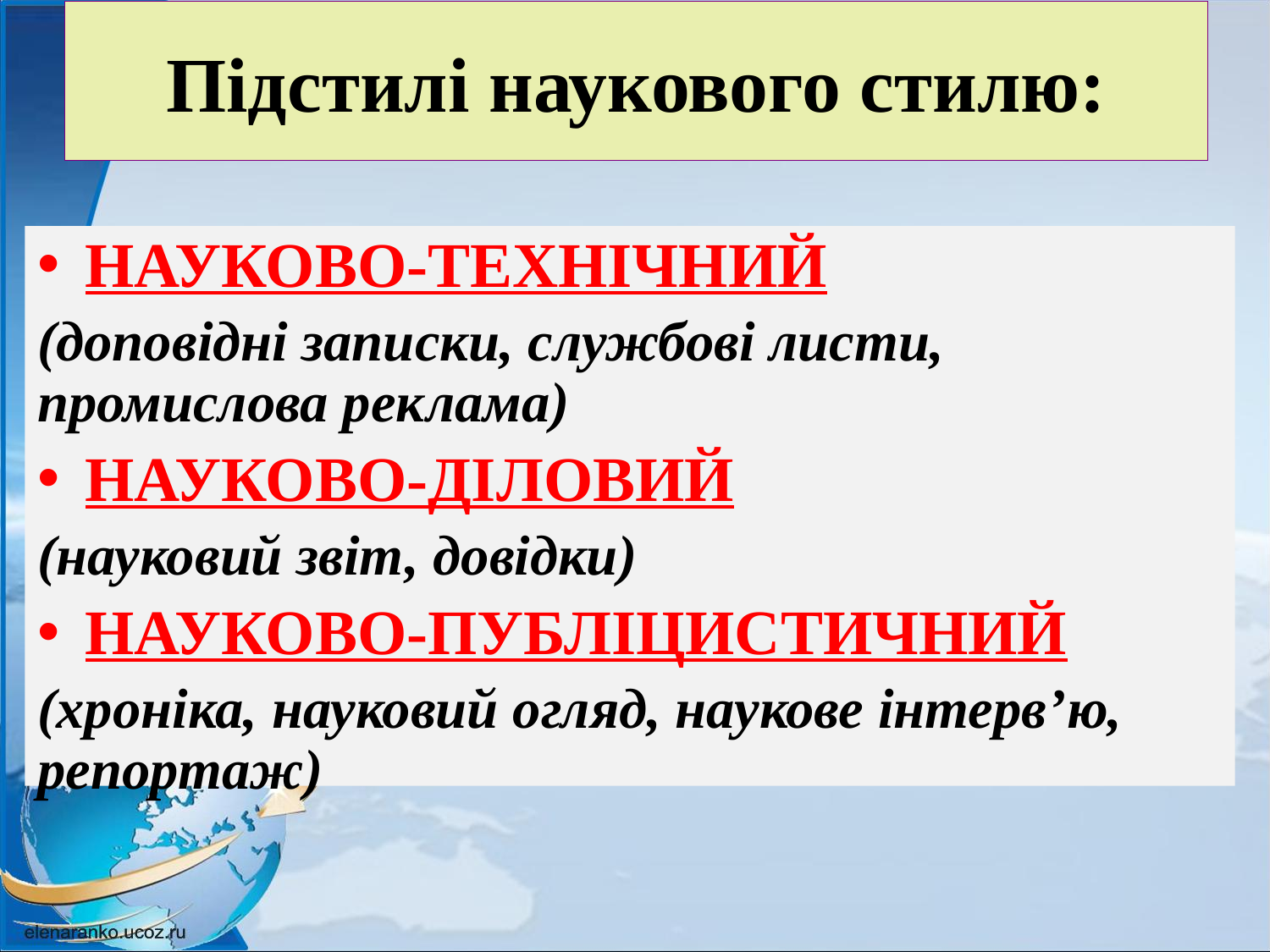

# Підстилі наукового стилю:
НАУКОВО-ТЕХНІЧНИЙ
(доповідні записки, службові листи, промислова реклама)
НАУКОВО-ДІЛОВИЙ
(науковий звіт, довідки)
НАУКОВО-ПУБЛІЦИСТИЧНИЙ
(хроніка, науковий огляд, наукове інтерв’ю, репортаж)